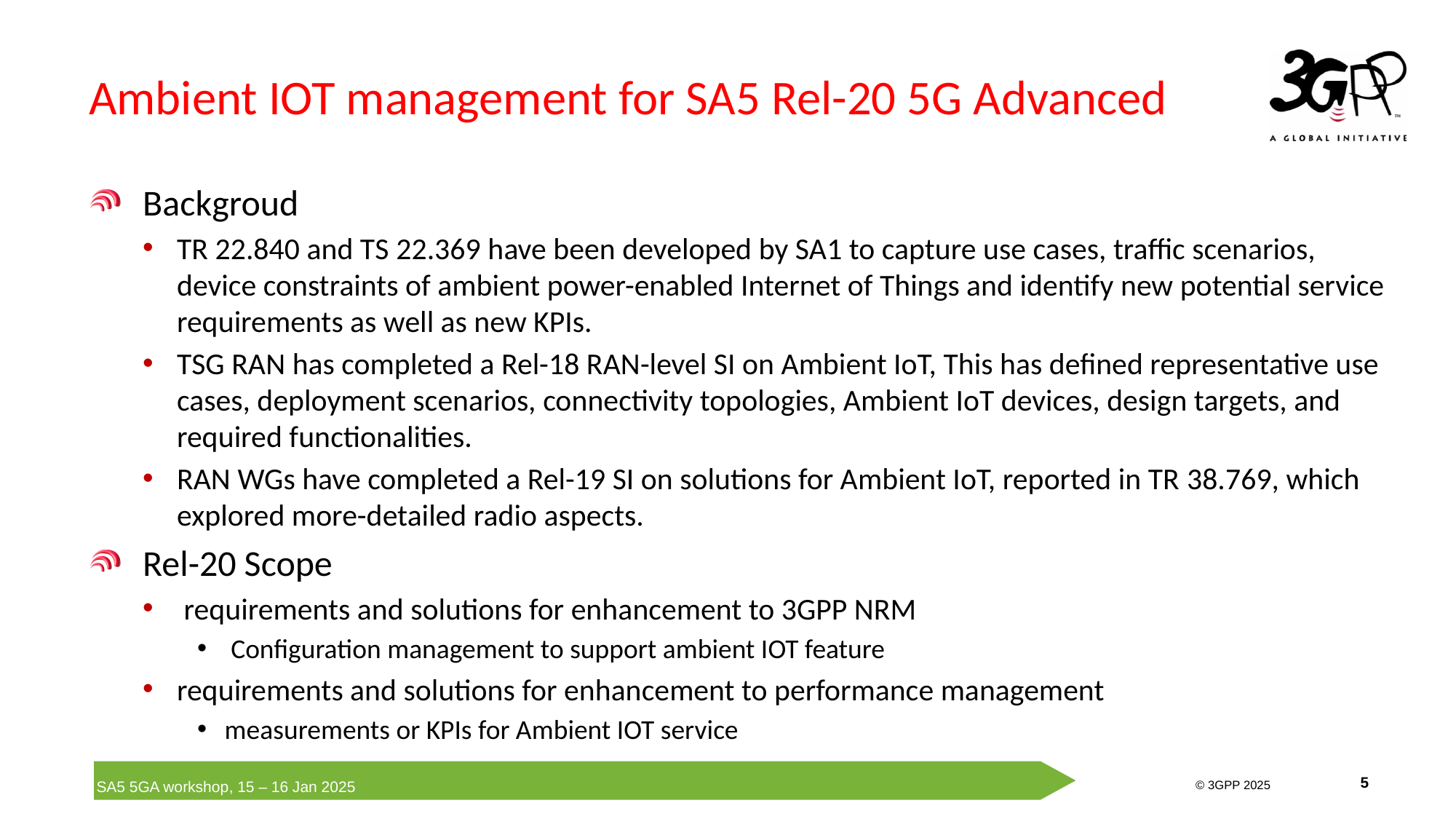

# Ambient IOT management for SA5 Rel-20 5G Advanced
Backgroud
TR 22.840 and TS 22.369 have been developed by SA1 to capture use cases, traffic scenarios, device constraints of ambient power-enabled Internet of Things and identify new potential service requirements as well as new KPIs.
TSG RAN has completed a Rel-18 RAN-level SI on Ambient IoT, This has defined representative use cases, deployment scenarios, connectivity topologies, Ambient IoT devices, design targets, and required functionalities.
RAN WGs have completed a Rel-19 SI on solutions for Ambient IoT, reported in TR 38.769, which explored more-detailed radio aspects.
Rel-20 Scope
 requirements and solutions for enhancement to 3GPP NRM
 Configuration management to support ambient IOT feature
requirements and solutions for enhancement to performance management
measurements or KPIs for Ambient IOT service